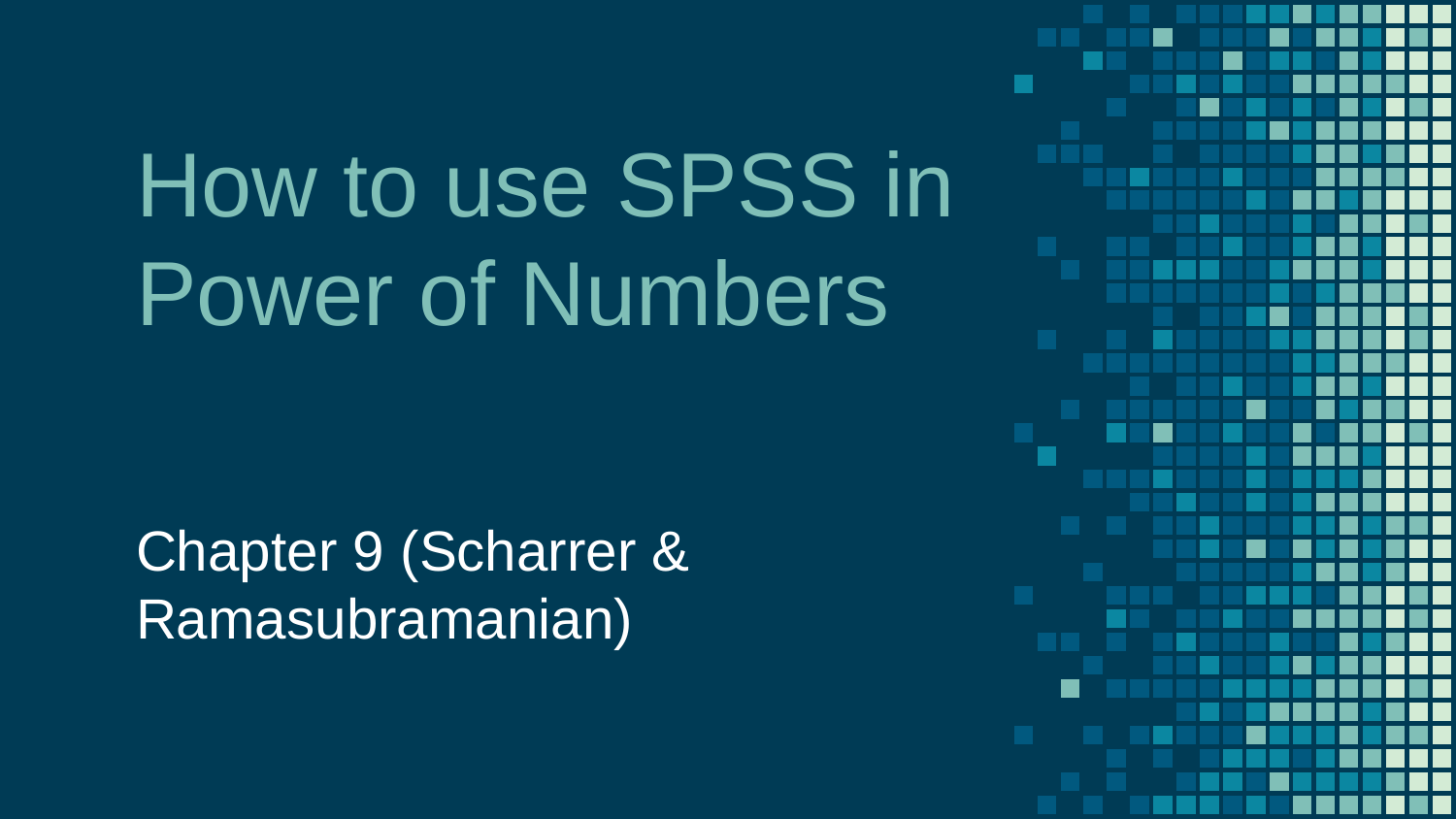

# How to use SPSS in
Power of Numbers

Chapter 9 (Scharrer & Ramasubramanian)